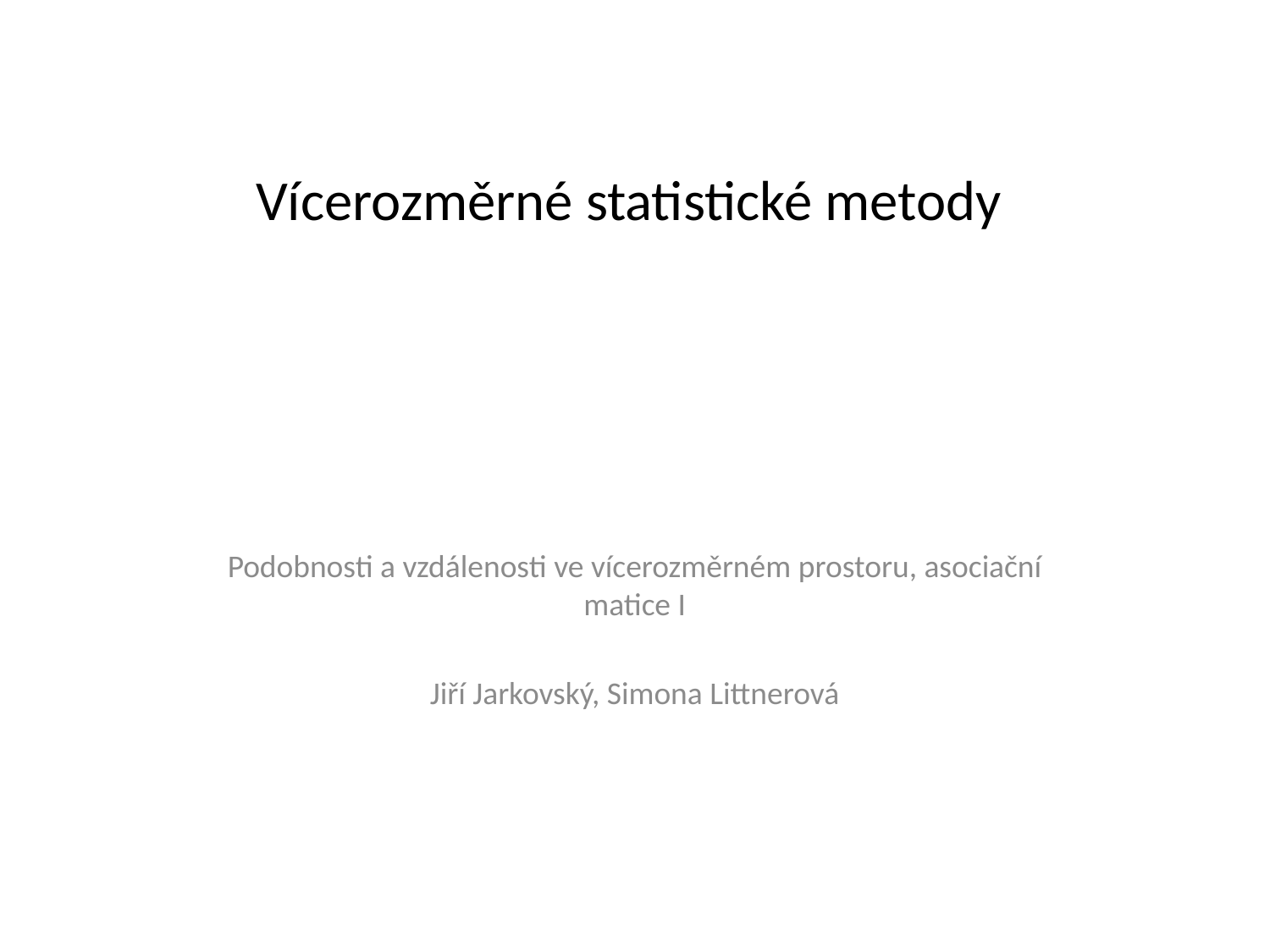

# Vícerozměrné statistické metody
Podobnosti a vzdálenosti ve vícerozměrném prostoru, asociační matice I

Jiří Jarkovský, Simona Littnerová